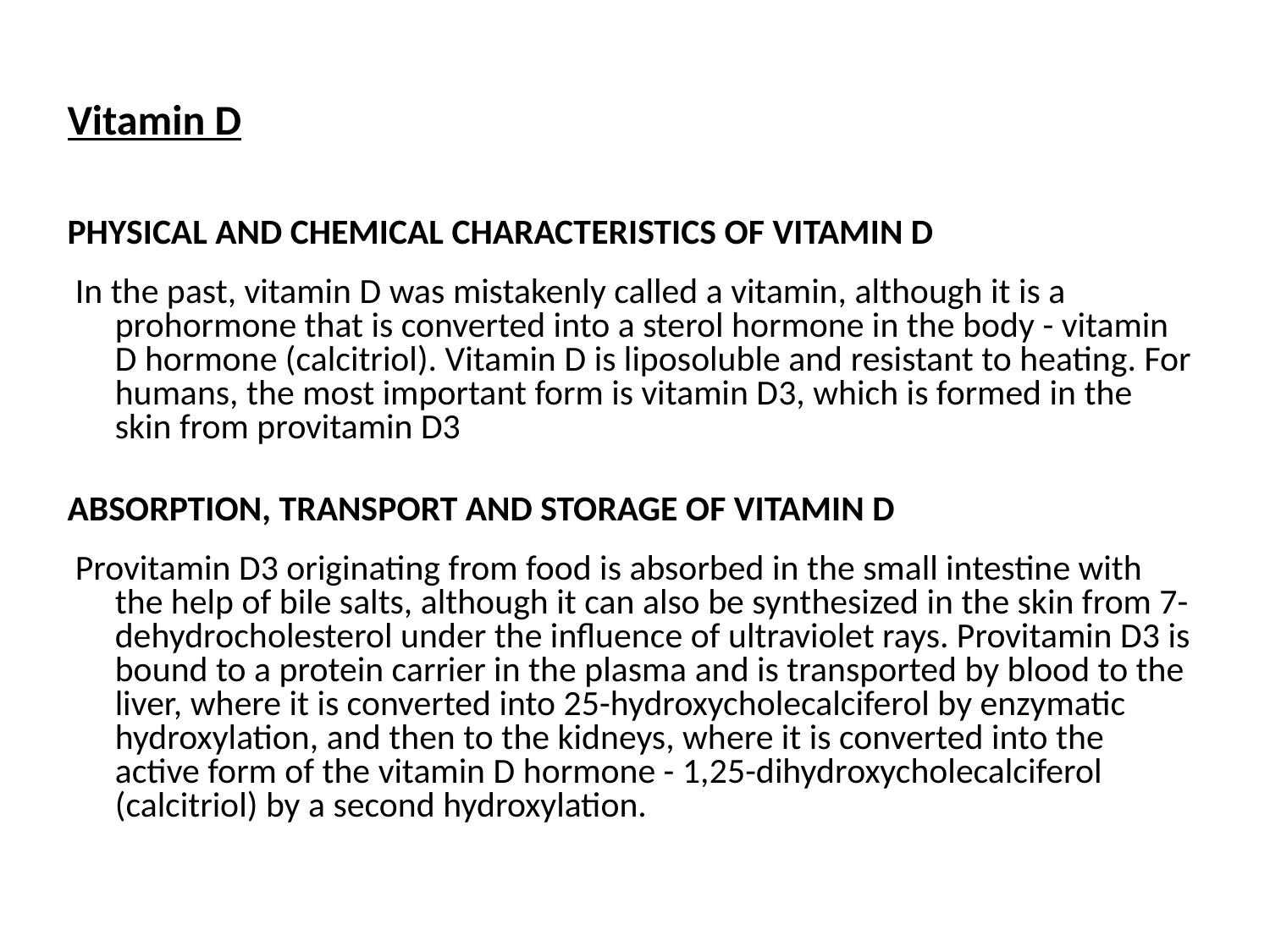

Vitamin D

PHYSICAL AND CHEMICAL CHARACTERISTICS OF VITAMIN D

 In the past, vitamin D was mistakenly called a vitamin, although it is a prohormone that is converted into a sterol hormone in the body - vitamin D hormone (calcitriol). Vitamin D is liposoluble and resistant to heating. For humans, the most important form is vitamin D3, which is formed in the skin from provitamin D3

ABSORPTION, TRANSPORT AND STORAGE OF VITAMIN D

 Provitamin D3 originating from food is absorbed in the small intestine with the help of bile salts, although it can also be synthesized in the skin from 7-dehydrocholesterol under the influence of ultraviolet rays. Provitamin D3 is bound to a protein carrier in the plasma and is transported by blood to the liver, where it is converted into 25-hydroxycholecalciferol by enzymatic hydroxylation, and then to the kidneys, where it is converted into the active form of the vitamin D hormone - 1,25-dihydroxycholecalciferol (calcitriol) by a second hydroxylation.